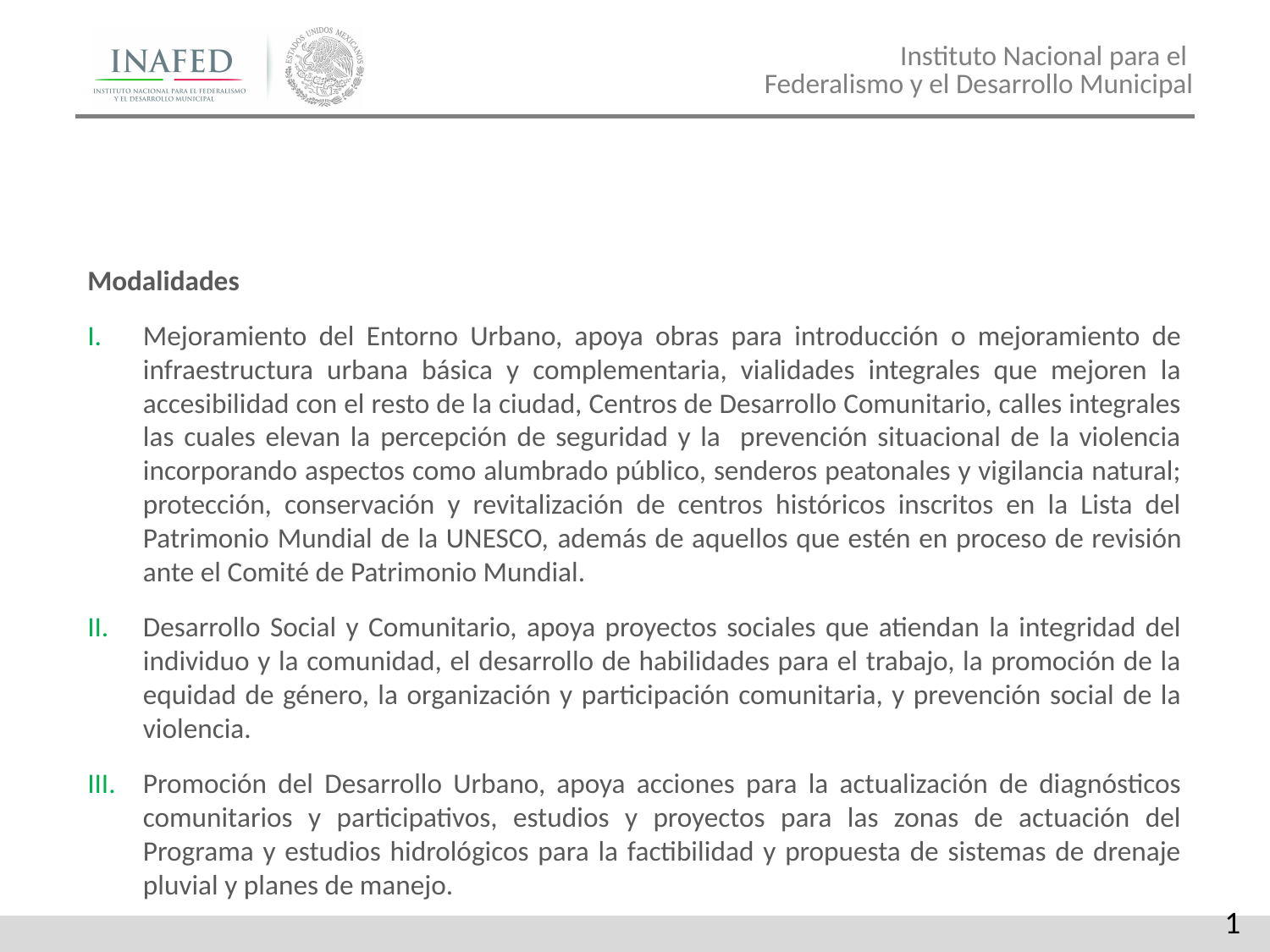

Modalidades
Mejoramiento del Entorno Urbano, apoya obras para introducción o mejoramiento de infraestructura urbana básica y complementaria, vialidades integrales que mejoren la accesibilidad con el resto de la ciudad, Centros de Desarrollo Comunitario, calles integrales las cuales elevan la percepción de seguridad y la  prevención situacional de la violencia incorporando aspectos como alumbrado público, senderos peatonales y vigilancia natural; protección, conservación y revitalización de centros históricos inscritos en la Lista del Patrimonio Mundial de la UNESCO, además de aquellos que estén en proceso de revisión ante el Comité de Patrimonio Mundial.
Desarrollo Social y Comunitario, apoya proyectos sociales que atiendan la integridad del individuo y la comunidad, el desarrollo de habilidades para el trabajo, la promoción de la equidad de género, la organización y participación comunitaria, y prevención social de la violencia.
Promoción del Desarrollo Urbano, apoya acciones para la actualización de diagnósticos comunitarios y participativos, estudios y proyectos para las zonas de actuación del Programa y estudios hidrológicos para la factibilidad y propuesta de sistemas de drenaje pluvial y planes de manejo.
1